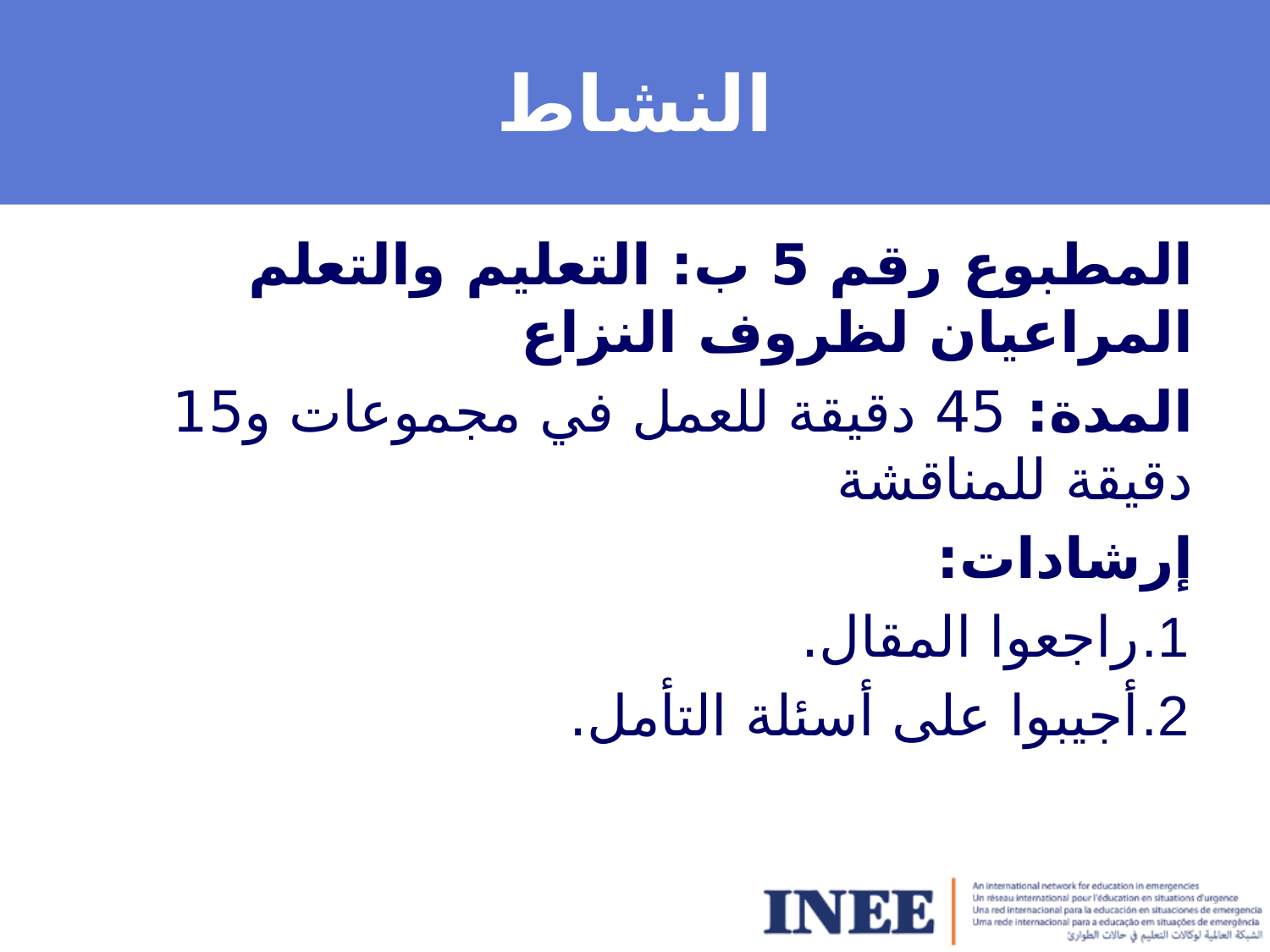

# النشاط
المطبوع رقم 5 ب: التعليم والتعلم المراعيان لظروف النزاع
المدة: 45 دقيقة للعمل في مجموعات و15 دقيقة للمناقشة
إرشادات:
راجعوا المقال.
أجيبوا على أسئلة التأمل.